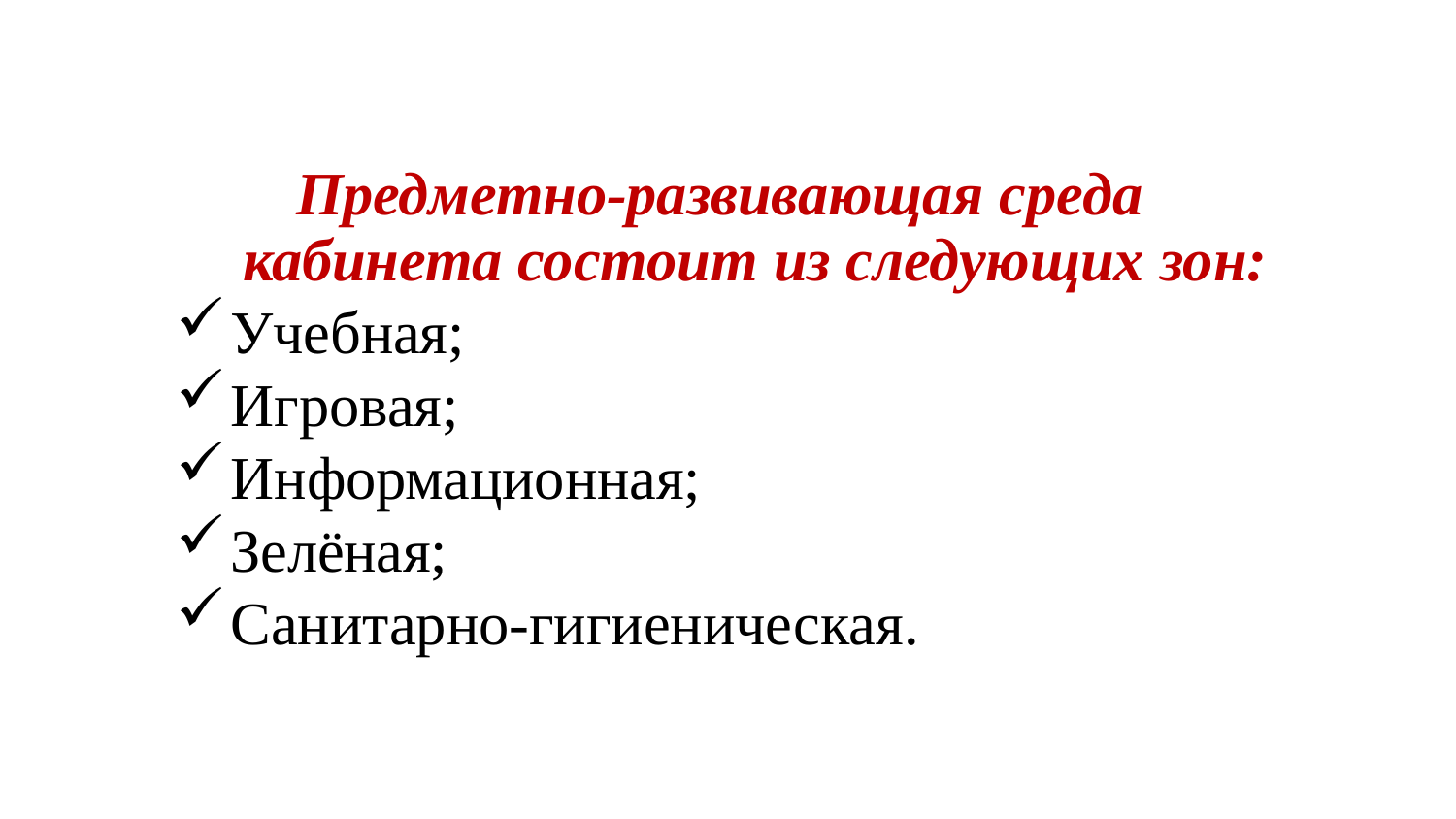

Предметно-развивающая среда
кабинета состоит из следующих зон:
Учебная;
Игровая;
Информационная;
Зелёная;
Санитарно-гигиеническая.